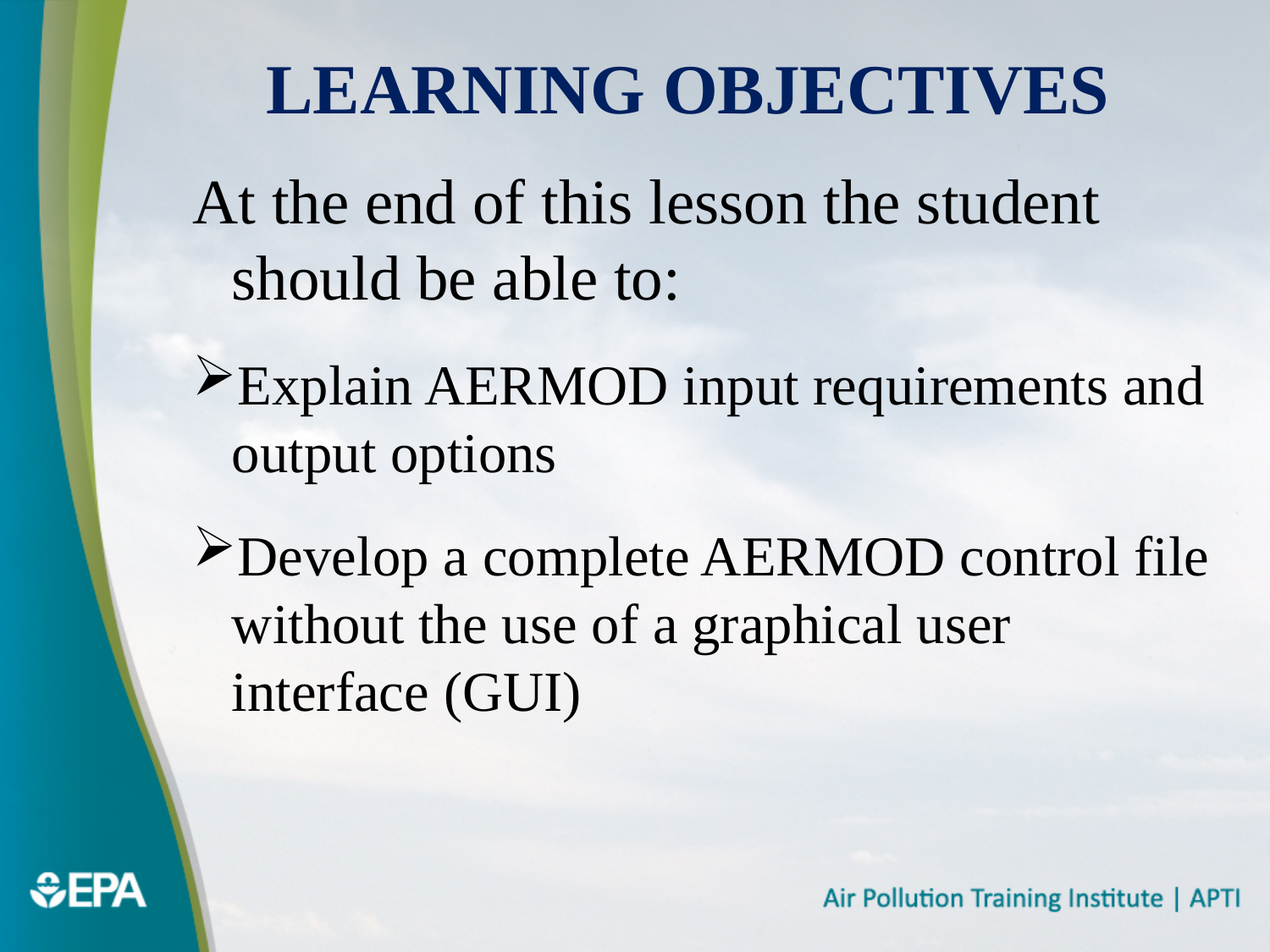

# Learning Objectives
At the end of this lesson the student should be able to:
Explain AERMOD input requirements and output options
Develop a complete AERMOD control file without the use of a graphical user interface (GUI)